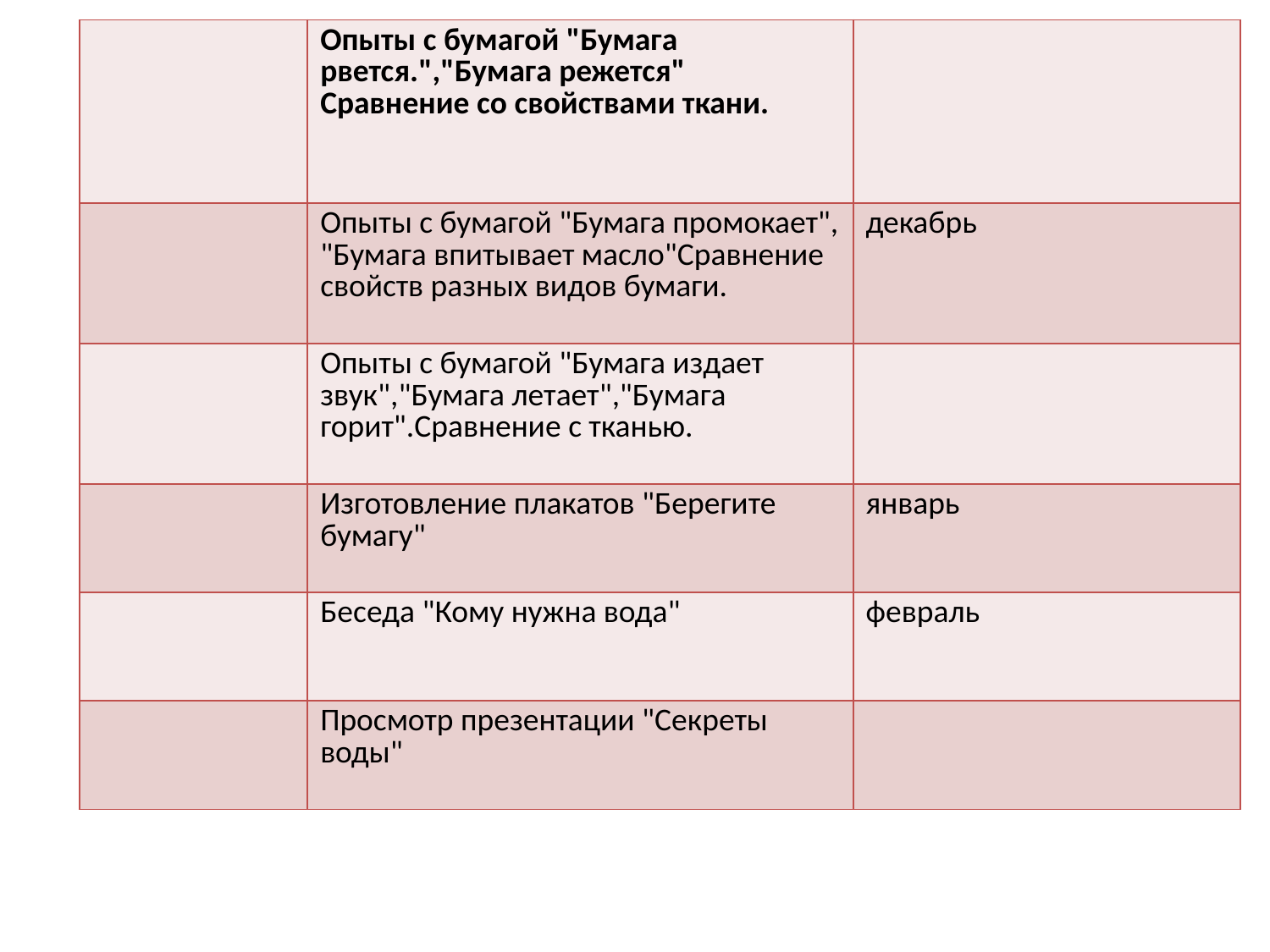

|  | Опыты с бумагой "Бумага рвется.","Бумага режется" Сравнение со свойствами ткани. |  |
| --- | --- | --- |
|  | Опыты с бумагой "Бумага промокает", "Бумага впитывает масло"Сравнение свойств разных видов бумаги. | декабрь |
|  | Опыты с бумагой "Бумага издает звук","Бумага летает","Бумага горит".Сравнение с тканью. |  |
|  | Изготовление плакатов "Берегите бумагу" | январь |
|  | Беседа "Кому нужна вода" | февраль |
|  | Просмотр презентации "Секреты воды" |  |